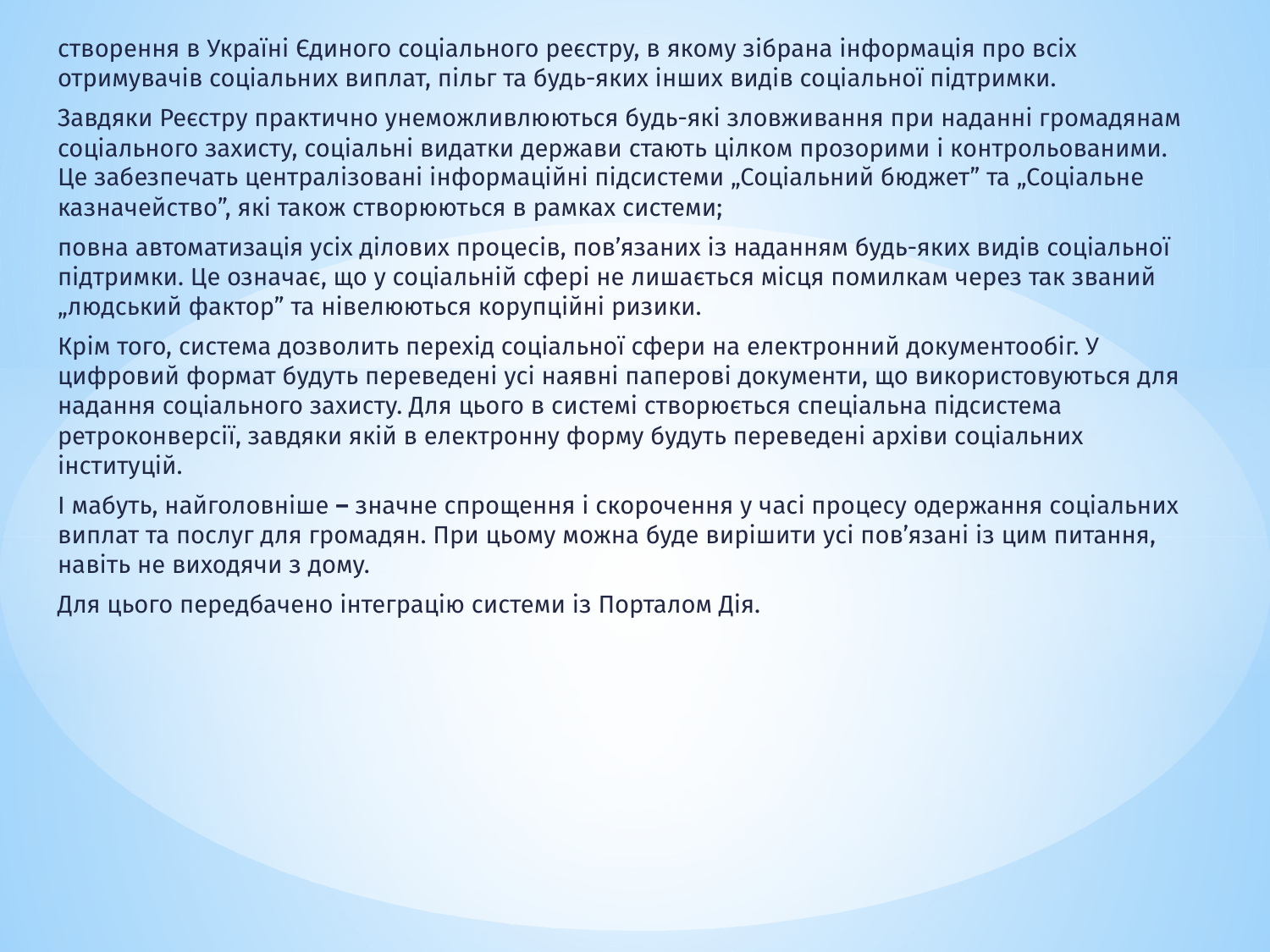

створення в Україні Єдиного соціального реєстру, в якому зібрана інформація про всіх отримувачів соціальних виплат, пільг та будь-яких інших видів соціальної підтримки.
Завдяки Реєстру практично унеможливлюються будь-які зловживання при наданні громадянам соціального захисту, соціальні видатки держави стають цілком прозорими і контрольованими. Це забезпечать централізовані інформаційні підсистеми „Соціальний бюджет” та „Соціальне казначейство”, які також створюються в рамках системи;
повна автоматизація усіх ділових процесів, пов’язаних із наданням будь-яких видів соціальної підтримки. Це означає, що у соціальній сфері не лишається місця помилкам через так званий „людський фактор” та нівелюються корупційні ризики.
Крім того, система дозволить перехід соціальної сфери на електронний документообіг. У цифровий формат будуть переведені усі наявні паперові документи, що використовуються для надання соціального захисту. Для цього в системі створюється спеціальна підсистема ретроконверсії, завдяки якій в електронну форму будуть переведені архіви соціальних інституцій.
І мабуть, найголовніше – значне спрощення і скорочення у часі процесу одержання соціальних виплат та послуг для громадян. При цьому можна буде вирішити усі пов’язані із цим питання, навіть не виходячи з дому.
Для цього передбачено інтеграцію системи із Порталом Дія.